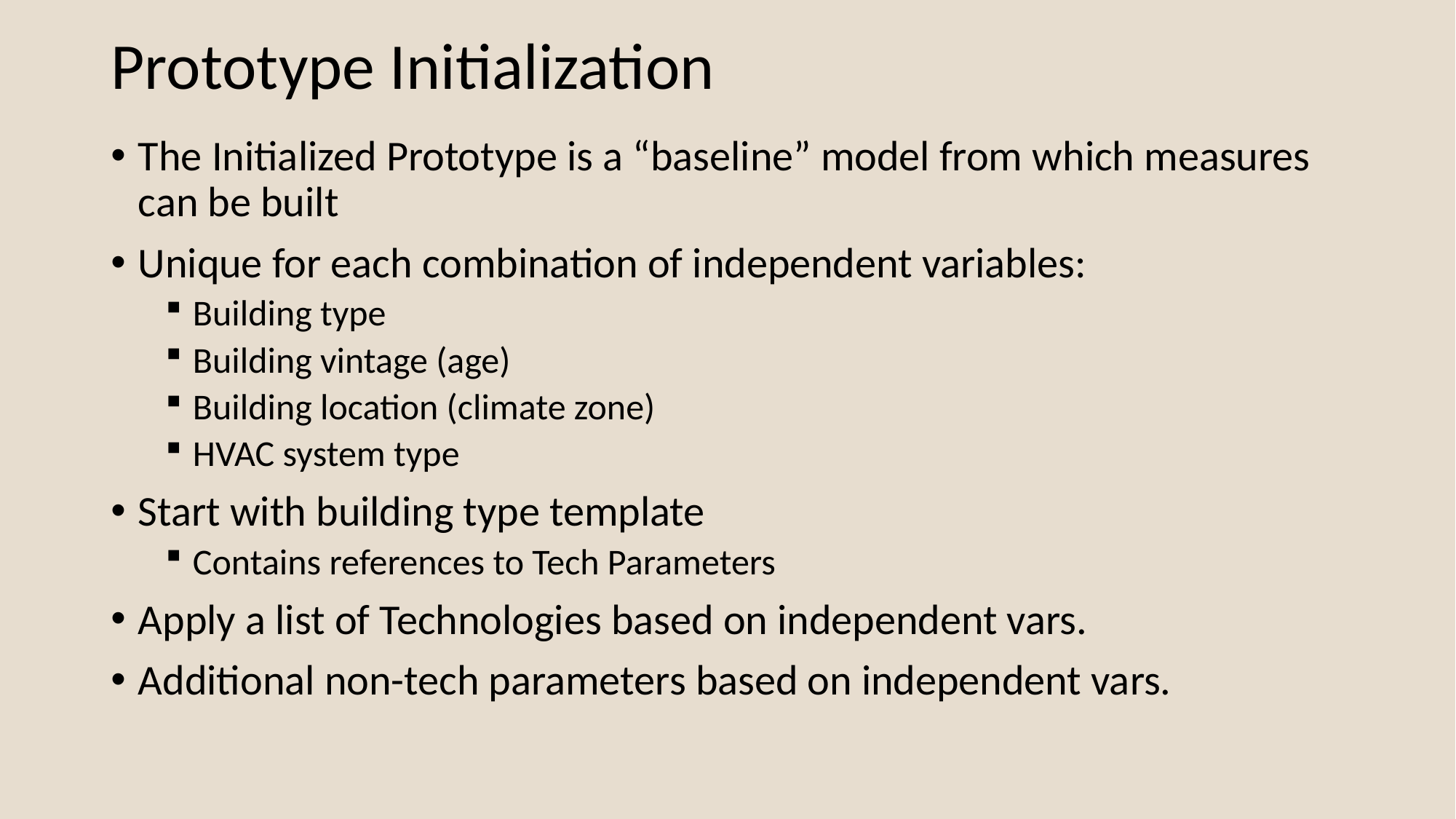

# Prototype Initialization
The Initialized Prototype is a “baseline” model from which measures can be built
Unique for each combination of independent variables:
Building type
Building vintage (age)
Building location (climate zone)
HVAC system type
Start with building type template
Contains references to Tech Parameters
Apply a list of Technologies based on independent vars.
Additional non-tech parameters based on independent vars.